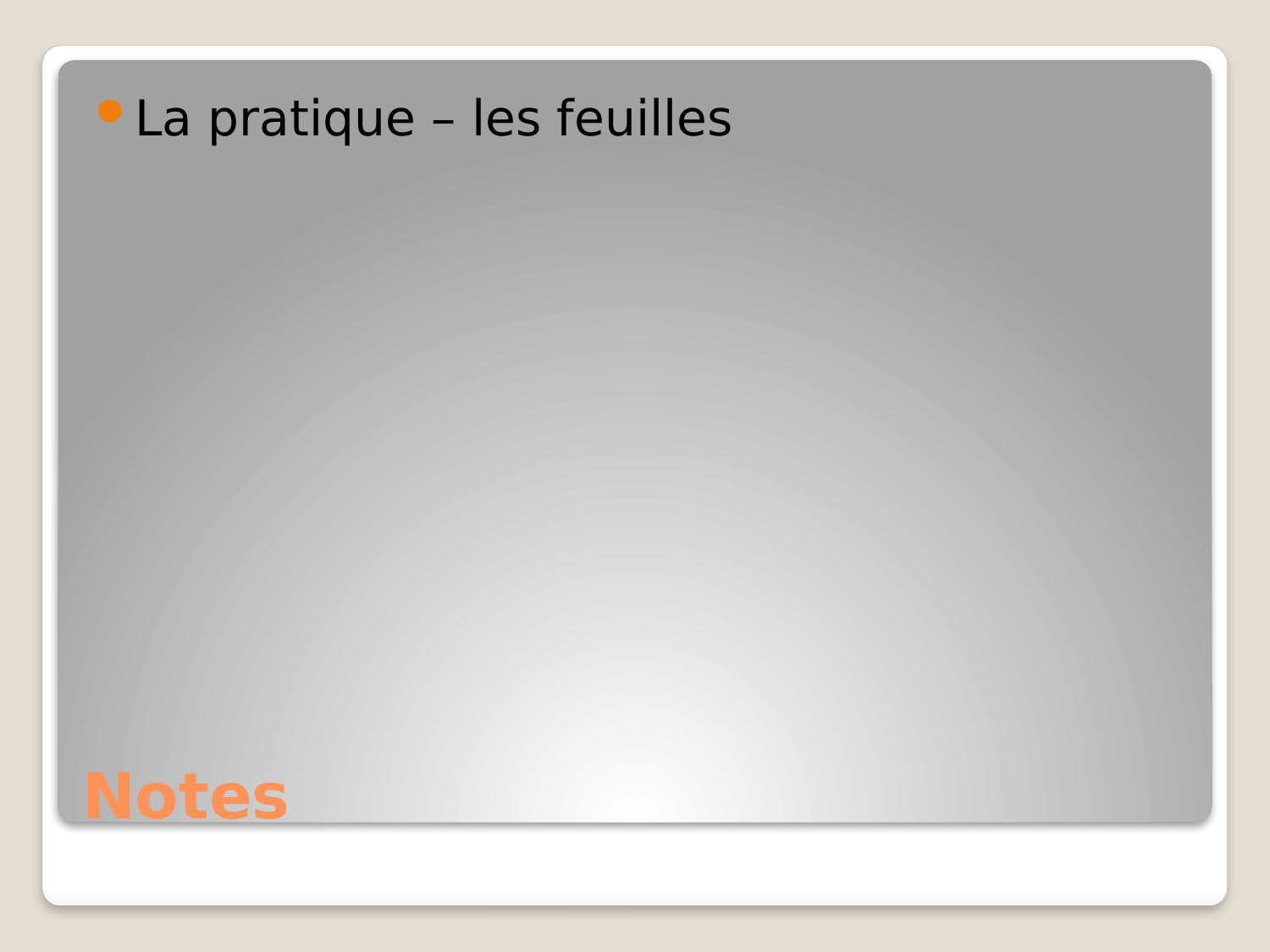

La pratique – les feuilles
# Notes